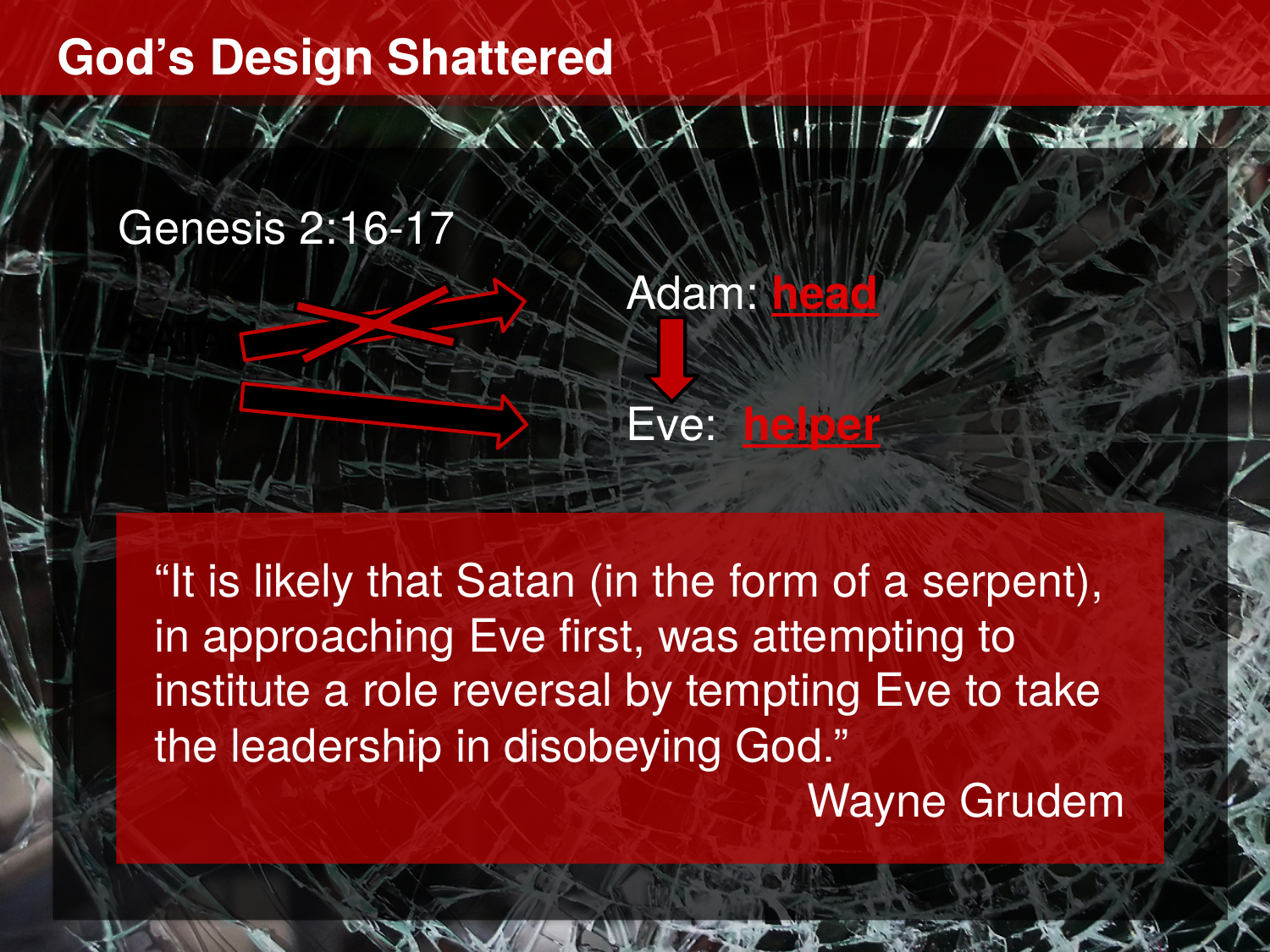

God’s Design Shattered

Genesis 2:16-17
Adam: head

Eve:  helper

SATAN

“It is likely that Satan (in the form of a serpent), in approaching Eve first, was attempting to institute a role reversal by tempting Eve to take the leadership in disobeying God.”
Wayne Grudem